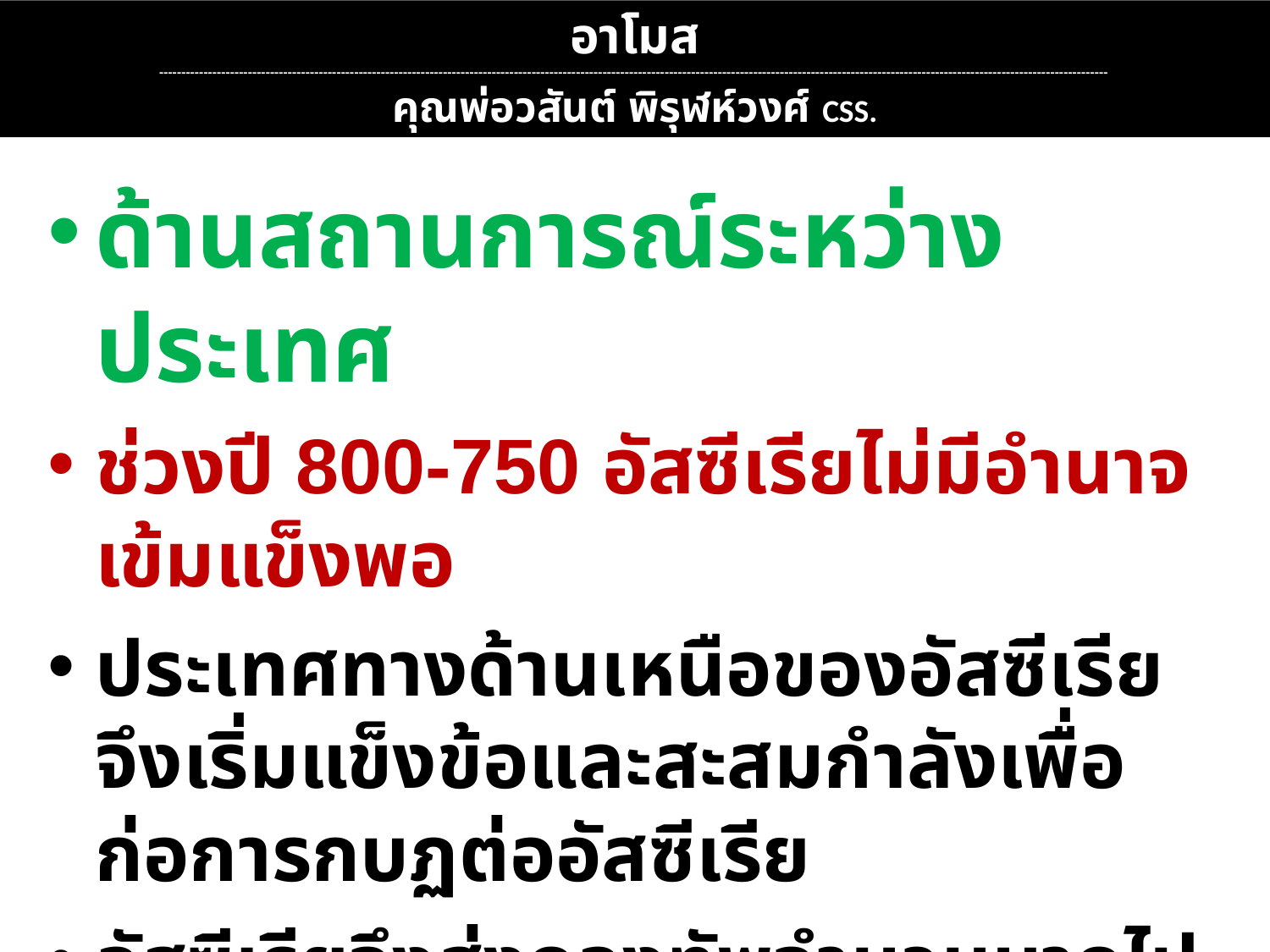

อาโมส
----------------------------------------------------------------------------------------------------------------------------------------------------------------------------------------------------------------------
คุณพ่อวสันต์ พิรุฬห์วงศ์ CSS.
ด้านสถานการณ์ระหว่างประเทศ
ช่วงปี 800-750 อัสซีเรียไม่มีอำนาจเข้มแข็งพอ
ประเทศทางด้านเหนือของอัสซีเรียจึงเริ่มแข็งข้อและสะสมกำลังเพื่อก่อการกบฏต่ออัสซีเรีย
อัสซีเรียจึงส่งกองทัพจำนวนมากไปสู้รบ
อาณาจักรอิสราเอลที่อยู่ทางใต้จึงค่อยข้างจะอยู่อย่างสงบสุขและปลอดภัย